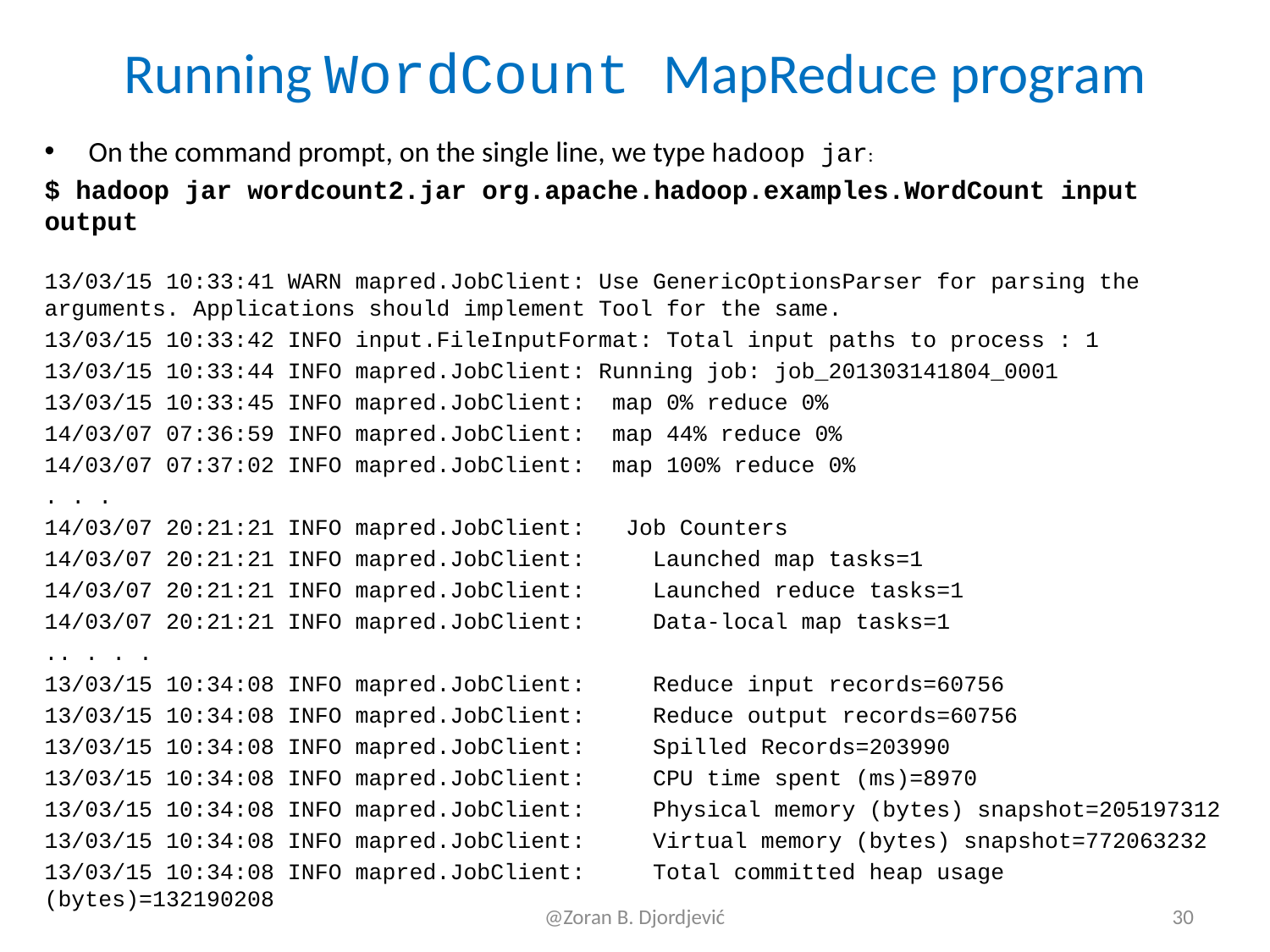

# Running WordCount MapReduce program
On the command prompt, on the single line, we type hadoop jar:
$ hadoop jar wordcount2.jar org.apache.hadoop.examples.WordCount input output

13/03/15 10:33:41 WARN mapred.JobClient: Use GenericOptionsParser for parsing the arguments. Applications should implement Tool for the same.
13/03/15 10:33:42 INFO input.FileInputFormat: Total input paths to process : 1
13/03/15 10:33:44 INFO mapred.JobClient: Running job: job_201303141804_0001
13/03/15 10:33:45 INFO mapred.JobClient:  map 0% reduce 0%
14/03/07 07:36:59 INFO mapred.JobClient:  map 44% reduce 0%
14/03/07 07:37:02 INFO mapred.JobClient:  map 100% reduce 0%
. . .
14/03/07 20:21:21 INFO mapred.JobClient:   Job Counters
14/03/07 20:21:21 INFO mapred.JobClient:     Launched map tasks=1
14/03/07 20:21:21 INFO mapred.JobClient:     Launched reduce tasks=1
14/03/07 20:21:21 INFO mapred.JobClient:     Data-local map tasks=1
.. . . .
13/03/15 10:34:08 INFO mapred.JobClient:     Reduce input records=60756
13/03/15 10:34:08 INFO mapred.JobClient:     Reduce output records=60756
13/03/15 10:34:08 INFO mapred.JobClient:     Spilled Records=203990
13/03/15 10:34:08 INFO mapred.JobClient:     CPU time spent (ms)=8970
13/03/15 10:34:08 INFO mapred.JobClient:     Physical memory (bytes) snapshot=205197312
13/03/15 10:34:08 INFO mapred.JobClient:     Virtual memory (bytes) snapshot=772063232
13/03/15 10:34:08 INFO mapred.JobClient:     Total committed heap usage (bytes)=132190208

@Zoran B. Djordjević
30